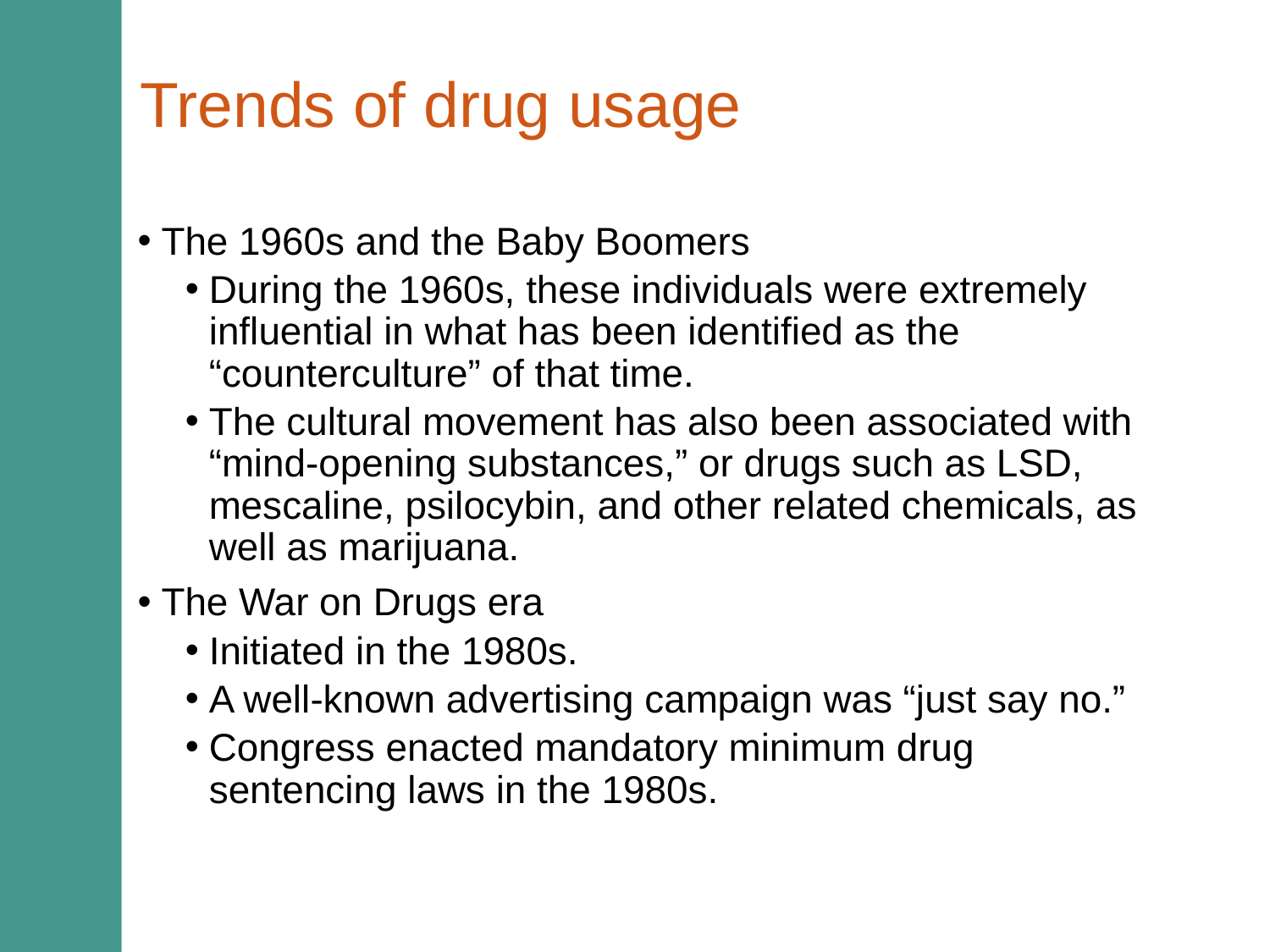

# Trends of drug usage
The 1960s and the Baby Boomers
During the 1960s, these individuals were extremely influential in what has been identified as the “counterculture” of that time.
The cultural movement has also been associated with “mind-opening substances,” or drugs such as LSD, mescaline, psilocybin, and other related chemicals, as well as marijuana.
The War on Drugs era
Initiated in the 1980s.
A well-known advertising campaign was “just say no.”
Congress enacted mandatory minimum drug sentencing laws in the 1980s.